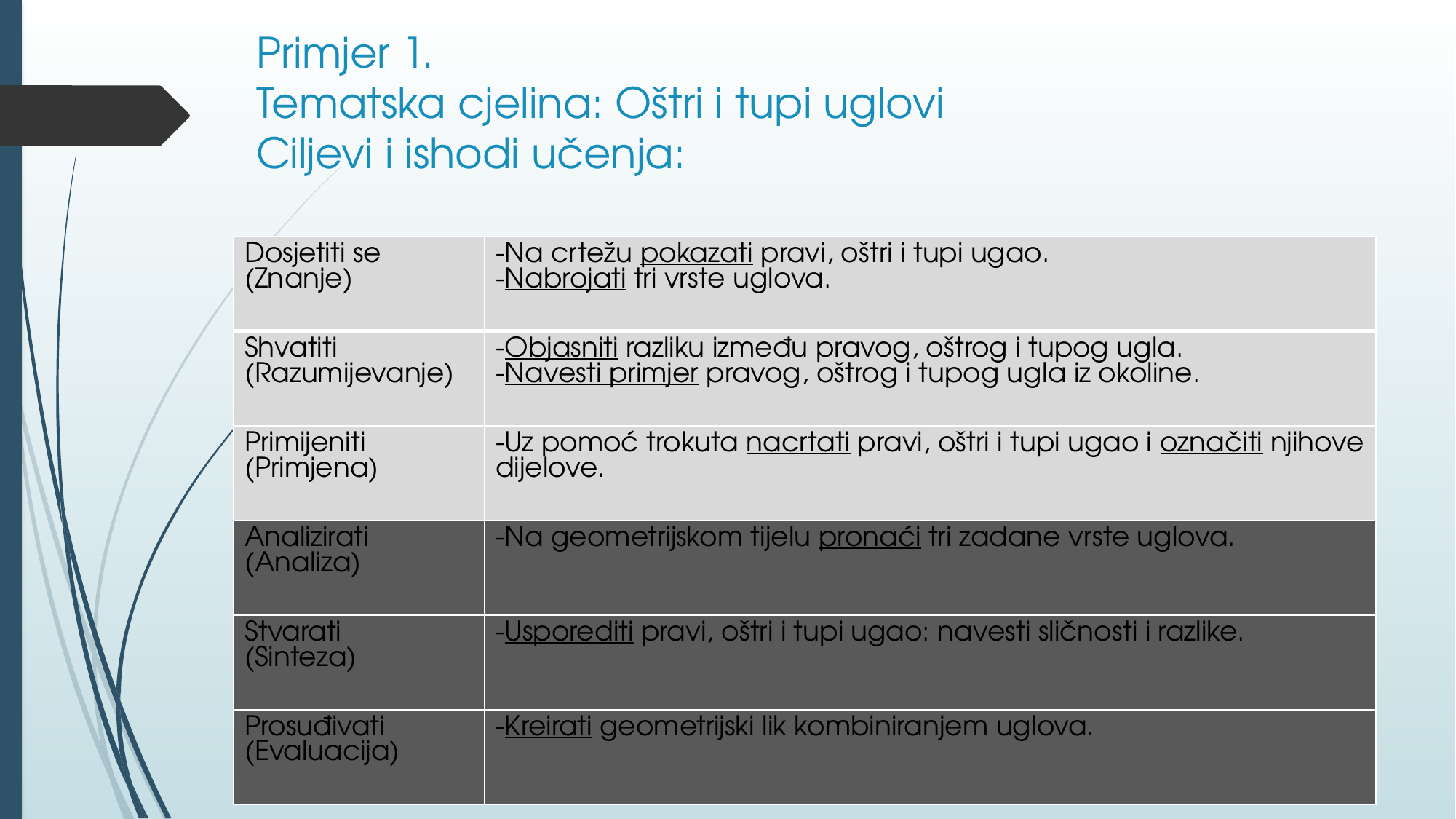

# Primjer 1. Tematska cjelina: Oštri i tupi uglovi Ciljevi i ishodi učenja:
| Dosjetiti se (Znanje) | -Na crtežu pokazati pravi, oštri i tupi ugao. -Nabrojati tri vrste uglova. |
| --- | --- |
| Shvatiti (Razumijevanje) | -Objasniti razliku između pravog, oštrog i tupog ugla. -Navesti primjer pravog, oštrog i tupog ugla iz okoline. |
| Primijeniti (Primjena) | -Uz pomoć trokuta nacrtati pravi, oštri i tupi ugao i označiti njihove dijelove. |
| Analizirati (Analiza) | -Na geometrijskom tijelu pronaći tri zadane vrste uglova. |
| Stvarati (Sinteza) | -Usporediti pravi, oštri i tupi ugao: navesti sličnosti i razlike. |
| Prosuđivati (Evaluacija) | -Kreirati geometrijski lik kombiniranjem uglova. |